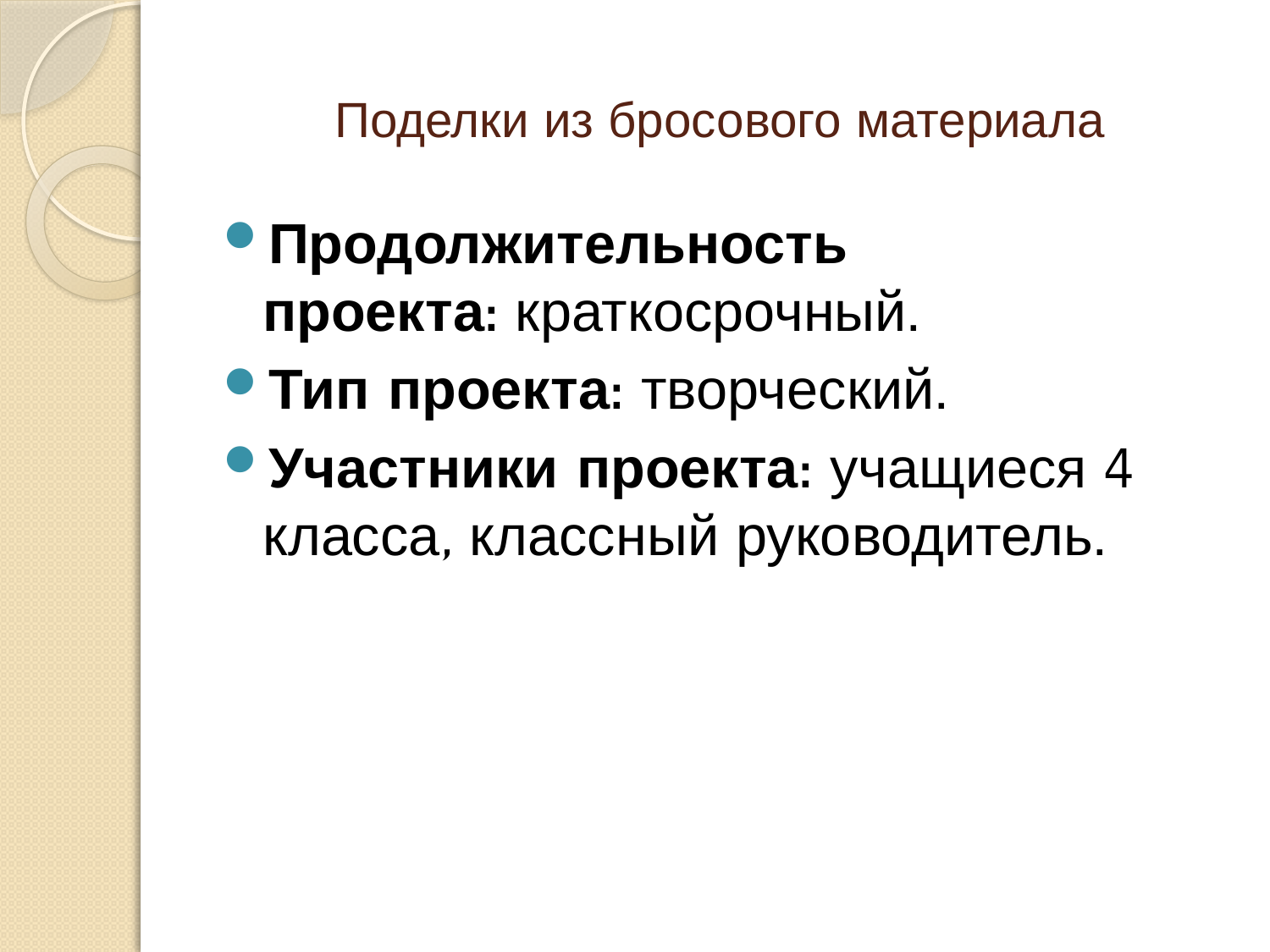

# Поделки из бросового материала
Продолжительность проекта: краткосрочный.
Тип проекта: творческий.
Участники проекта: учащиеся 4 класса, классный руководитель.